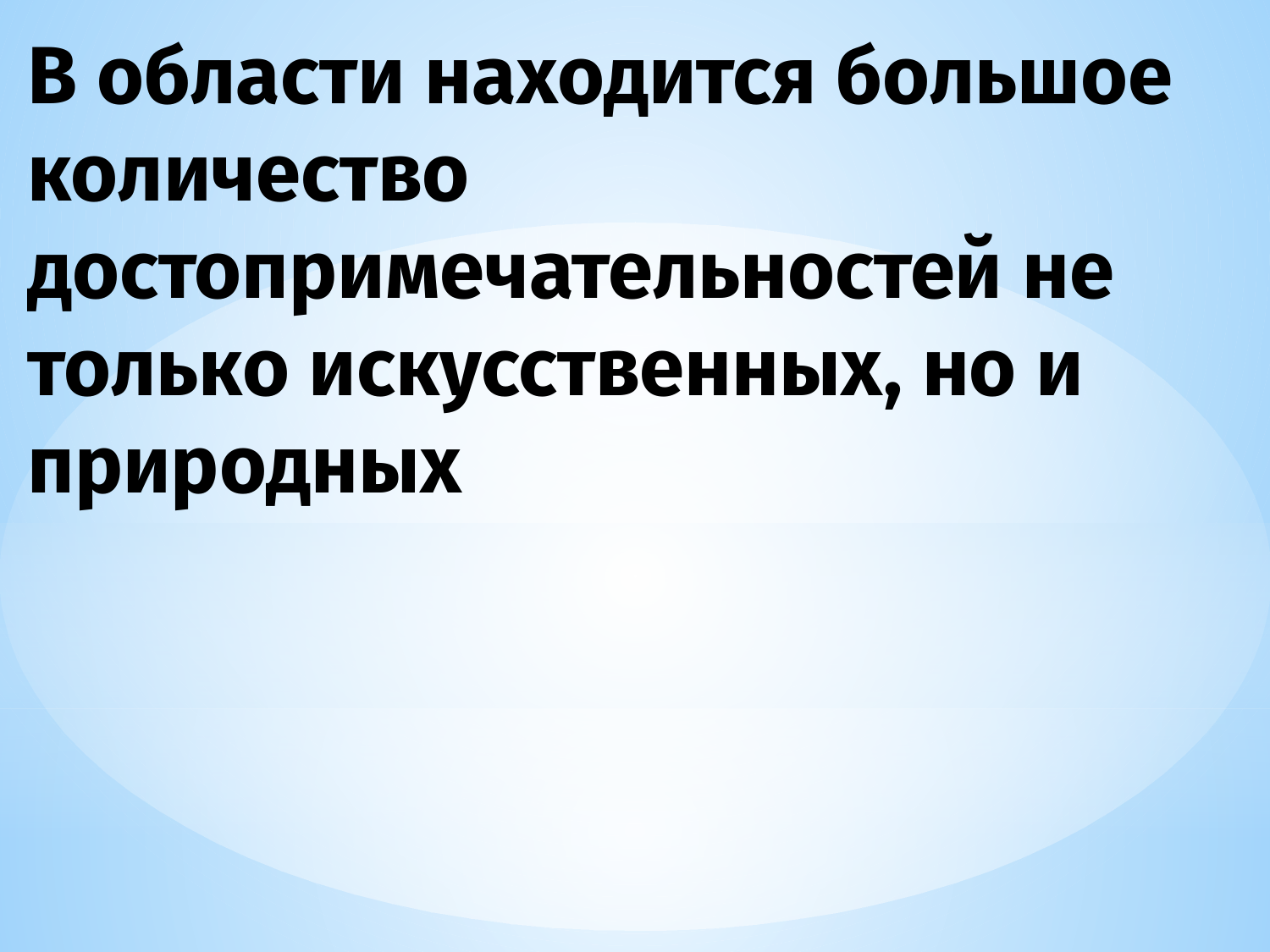

# В области находится большое количество достопримечательностей не только искусственных, но и природных